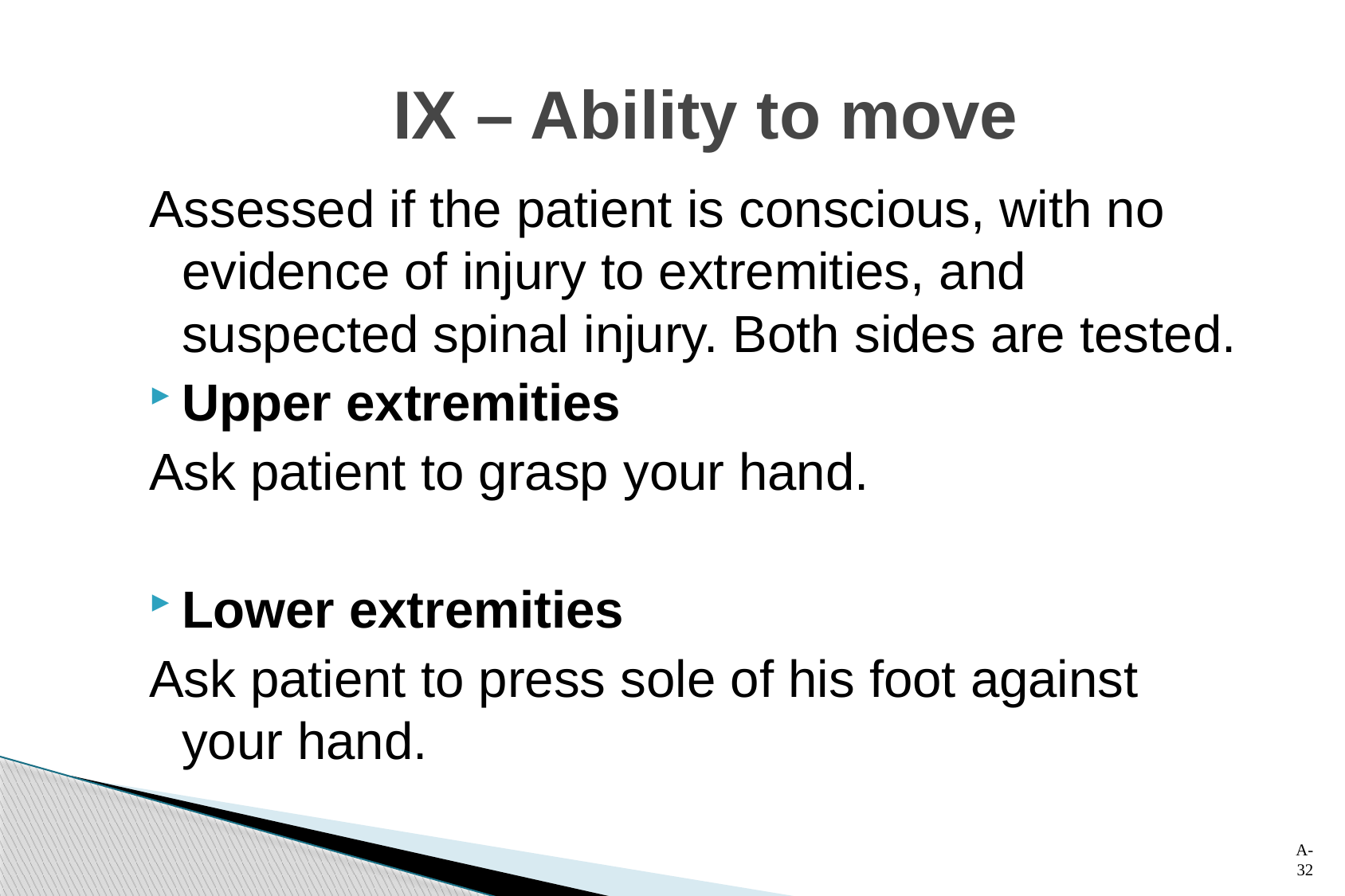

# IX – Ability to move
Assessed if the patient is conscious, with no evidence of injury to extremities, and suspected spinal injury. Both sides are tested.
Upper extremities
Ask patient to grasp your hand.

Lower extremities
Ask patient to press sole of his foot against your hand.

A-32